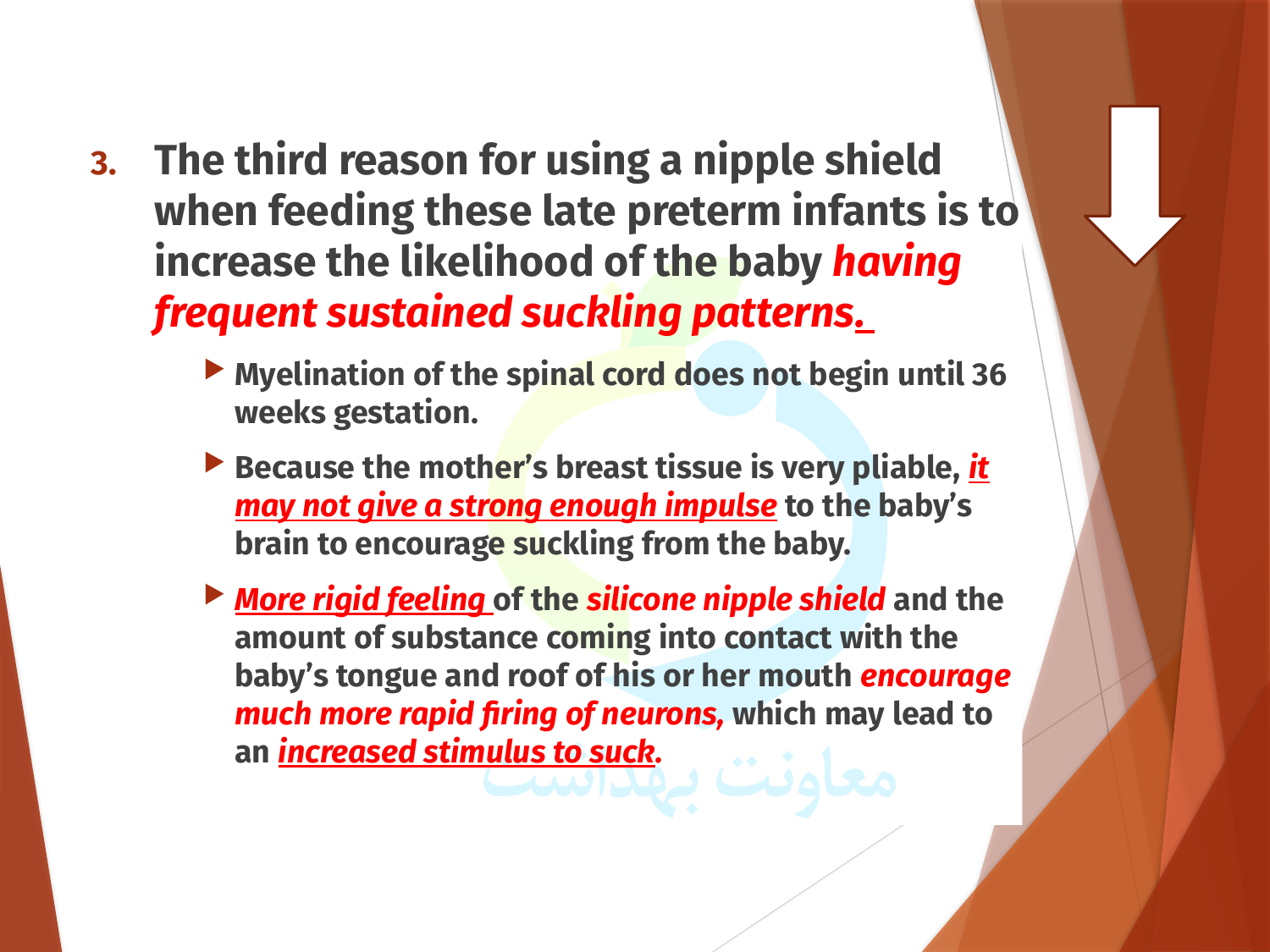

The third reason for using a nipple shield when feeding these late preterm infants is to increase the likelihood of the baby having frequent sustained suckling patterns.
Myelination of the spinal cord does not begin until 36 weeks gestation.
Because the mother’s breast tissue is very pliable, it may not give a strong enough impulse to the baby’s brain to encourage suckling from the baby.
More rigid feeling of the silicone nipple shield and the amount of substance coming into contact with the baby’s tongue and roof of his or her mouth encourage much more rapid firing of neurons, which may lead to an increased stimulus to suck.